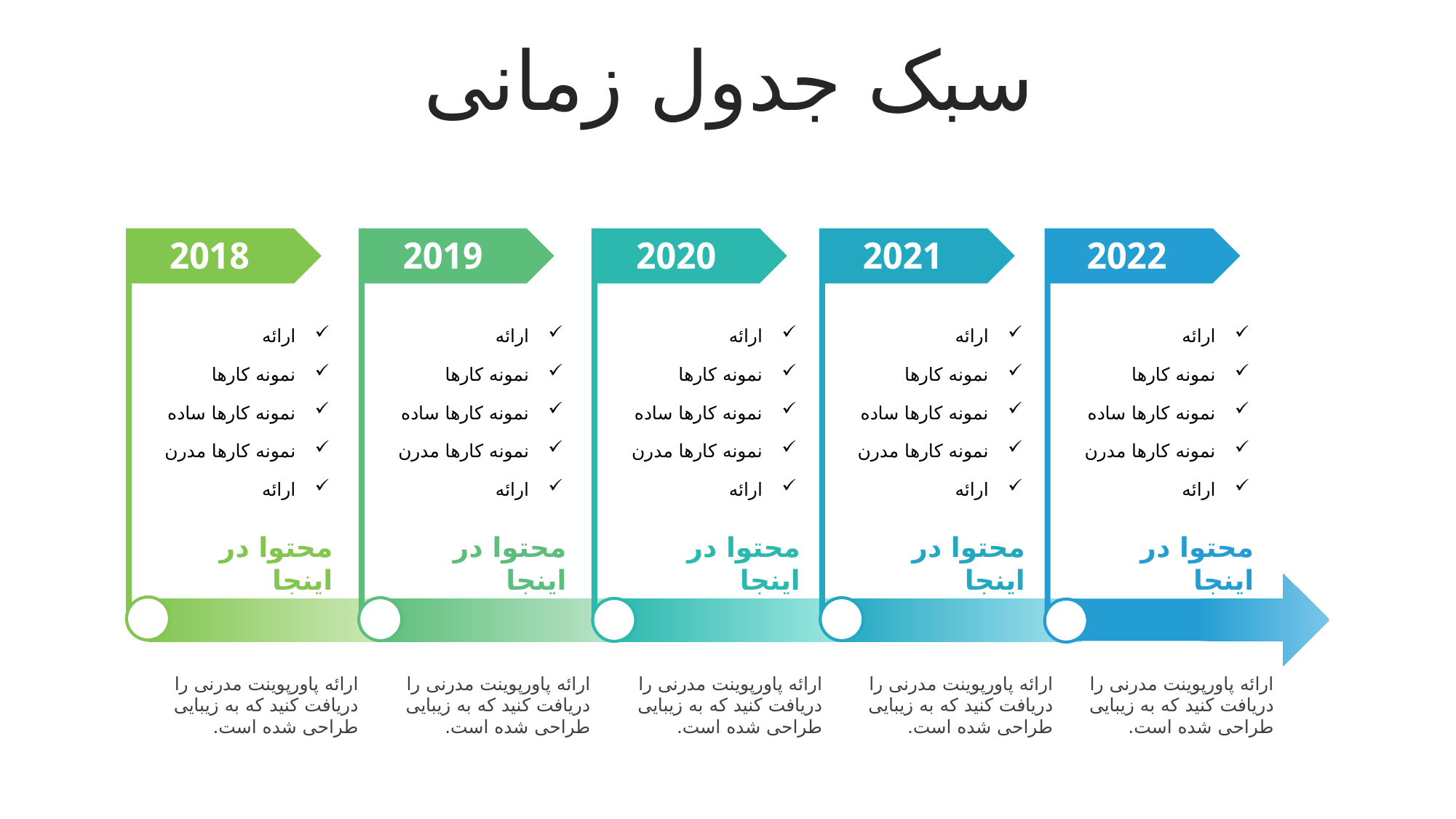

سبک جدول زمانی
2018
2019
2020
2021
2022

ارائه
نمونه کارها
نمونه کارها ساده
نمونه کارها مدرن
ارائه
ارائه
نمونه کارها
نمونه کارها ساده
نمونه کارها مدرن
ارائه
ارائه
نمونه کارها
نمونه کارها ساده
نمونه کارها مدرن
ارائه
ارائه
نمونه کارها
نمونه کارها ساده
نمونه کارها مدرن
ارائه
ارائه
نمونه کارها
نمونه کارها ساده
نمونه کارها مدرن
ارائه
محتوا در اینجا
محتوا در اینجا
محتوا در اینجا
محتوا در اینجا
محتوا در اینجا
ارائه پاورپوینت مدرنی را دریافت کنید که به زیبایی طراحی شده است.
ارائه پاورپوینت مدرنی را دریافت کنید که به زیبایی طراحی شده است.
ارائه پاورپوینت مدرنی را دریافت کنید که به زیبایی طراحی شده است.
ارائه پاورپوینت مدرنی را دریافت کنید که به زیبایی طراحی شده است.
ارائه پاورپوینت مدرنی را دریافت کنید که به زیبایی طراحی شده است.